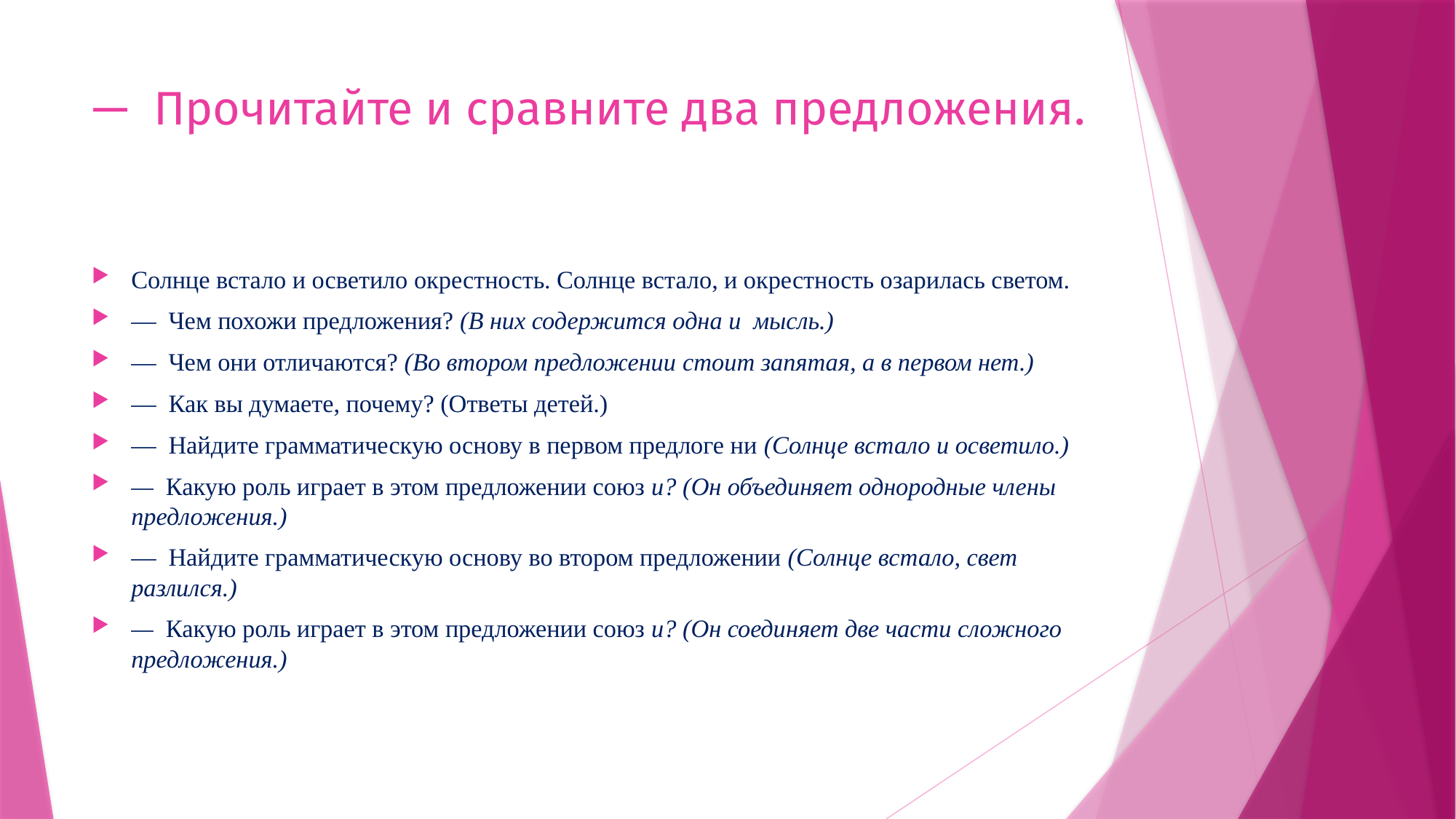

# —  Прочитайте и сравните два предложения.
Солнце встало и осветило окрестность. Солнце встало, и окрестность озарилась светом.
—  Чем похожи предложения? (В них содержится одна и  мысль.)
—  Чем они отличаются? (Во втором предложении cmoит запя­тая, а в первом нет.)
—  Как вы думаете, почему? (Ответы детей.)
—  Найдите грамматическую основу в первом предлоге ни (Солнце встало и осветило.)
—  Какую роль играет в этом предложении союз и? (Oн объеди­няет однородные члены предложения.)
—  Найдите грамматическую основу во втором предложении (Солнце встало, свет разлился.)
—  Какую роль играет в этом предложении союз и? (Он соеди­няет две части сложного предложения.)